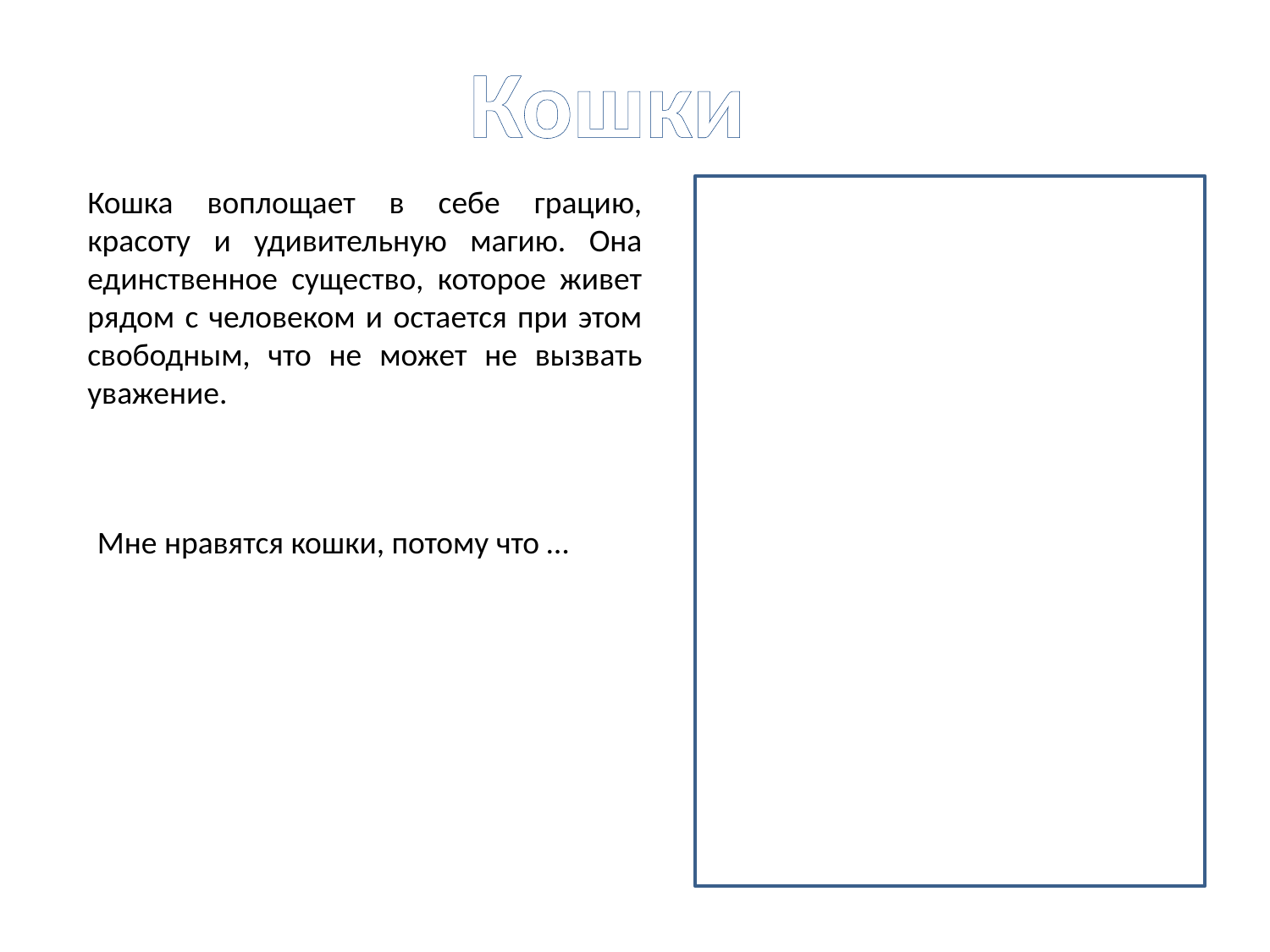

Кошки
Кошка воплощает в себе грацию, красоту и удивительную магию. Она единственное существо, которое живет рядом с человеком и остается при этом свободным, что не может не вызвать уважение.

Мне нравятся кошки, потому что …